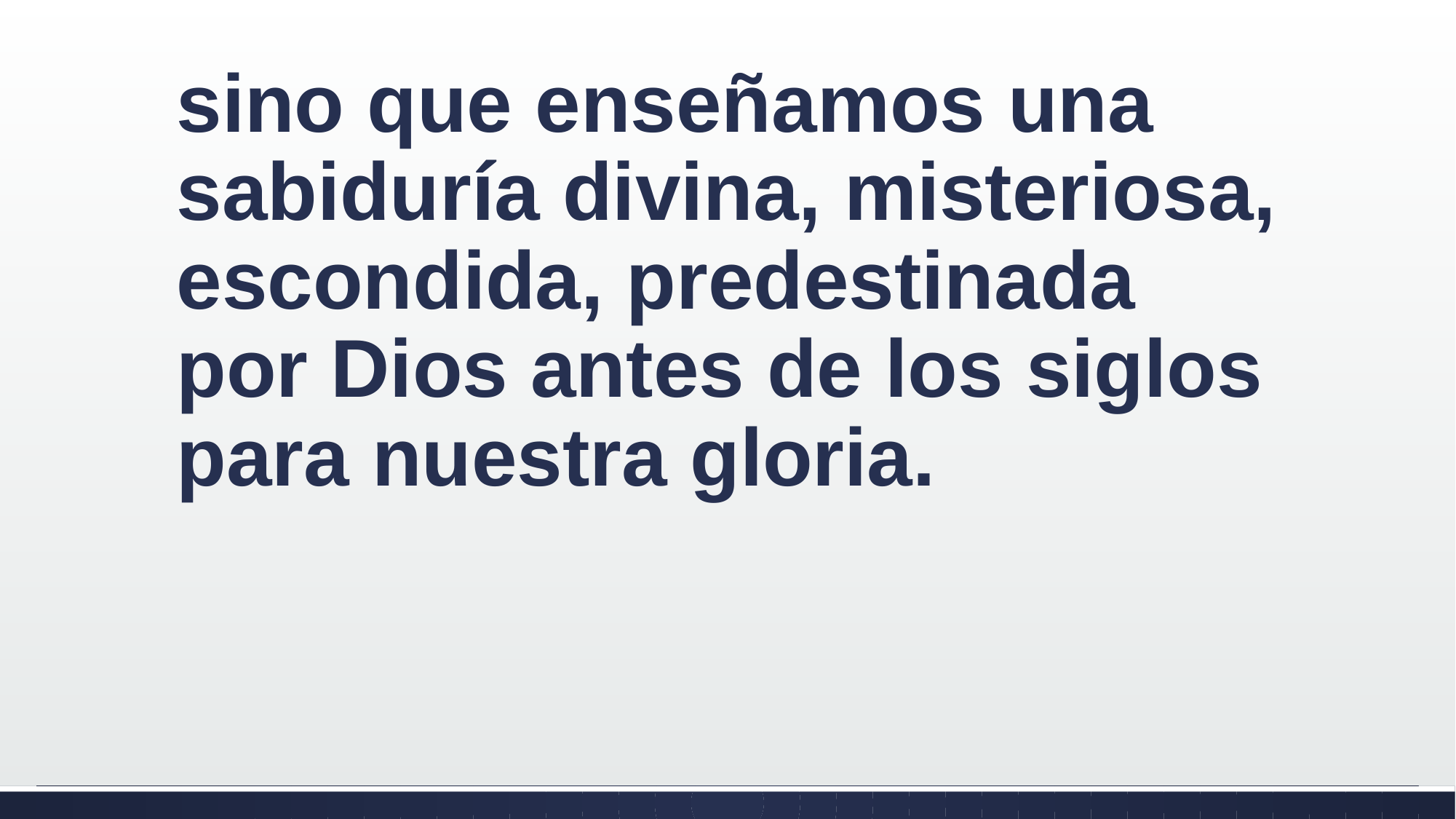

#
sino que enseñamos una sabiduría divina, misteriosa, escondida, predestinada por Dios antes de los siglos para nuestra gloria.